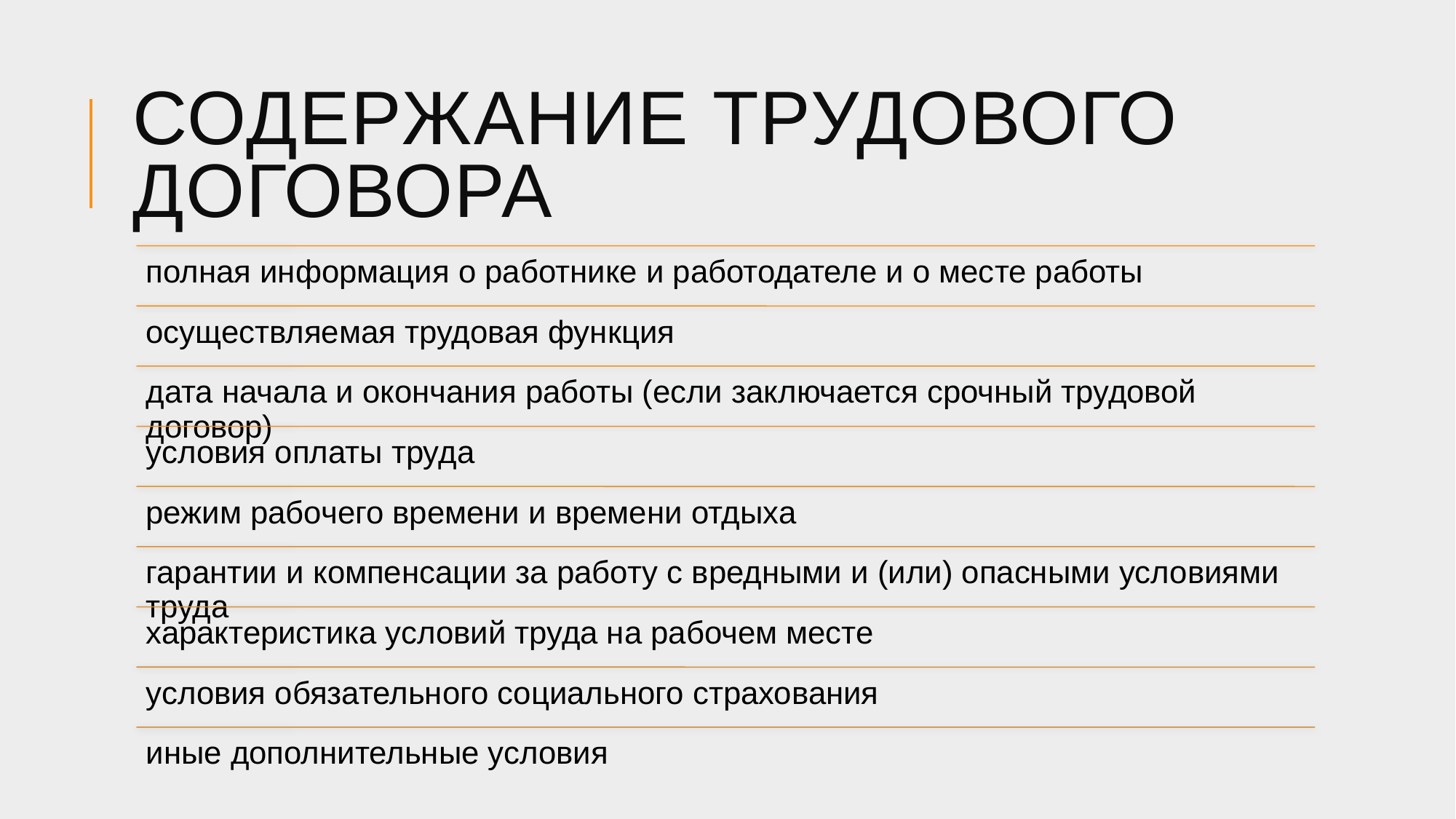

# Содержание трудового договора
полная информация о работнике и работодателе и о месте работы
осуществляемая трудовая функция
дата начала и окончания работы (если заключается срочный трудовой договор)
условия оплаты труда
режим рабочего времени и времени отдыха
гарантии и компенсации за работу с вредными и (или) опасными условиями труда
характеристика условий труда на рабочем месте
условия обязательного социального страхования
иные дополнительные условия